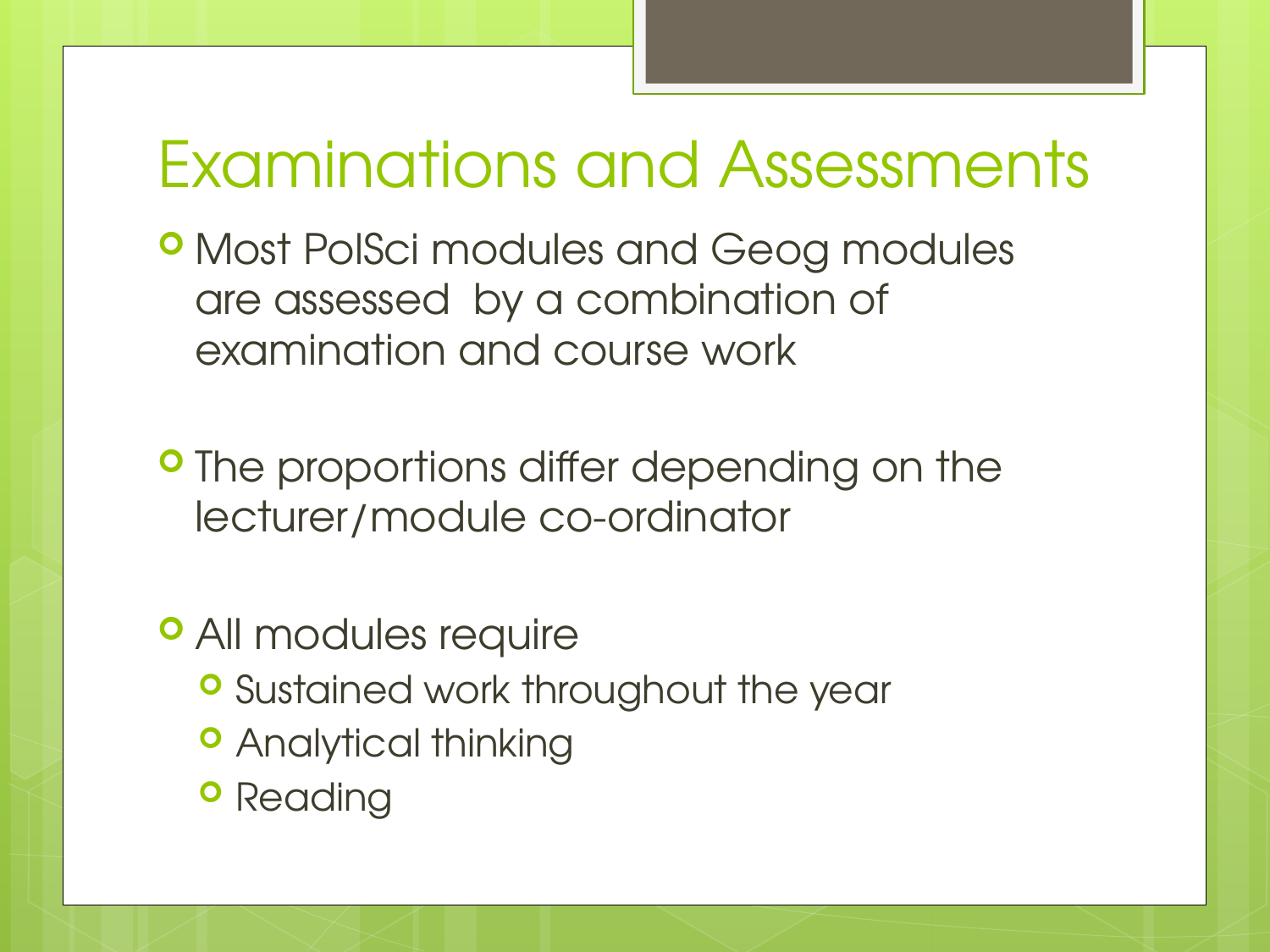

# Examinations and Assessments
Most PolSci modules and Geog modules are assessed  by a combination of examination and course work

The proportions differ depending on the lecturer/module co-ordinator

All modules require
Sustained work throughout the year
Analytical thinking
Reading